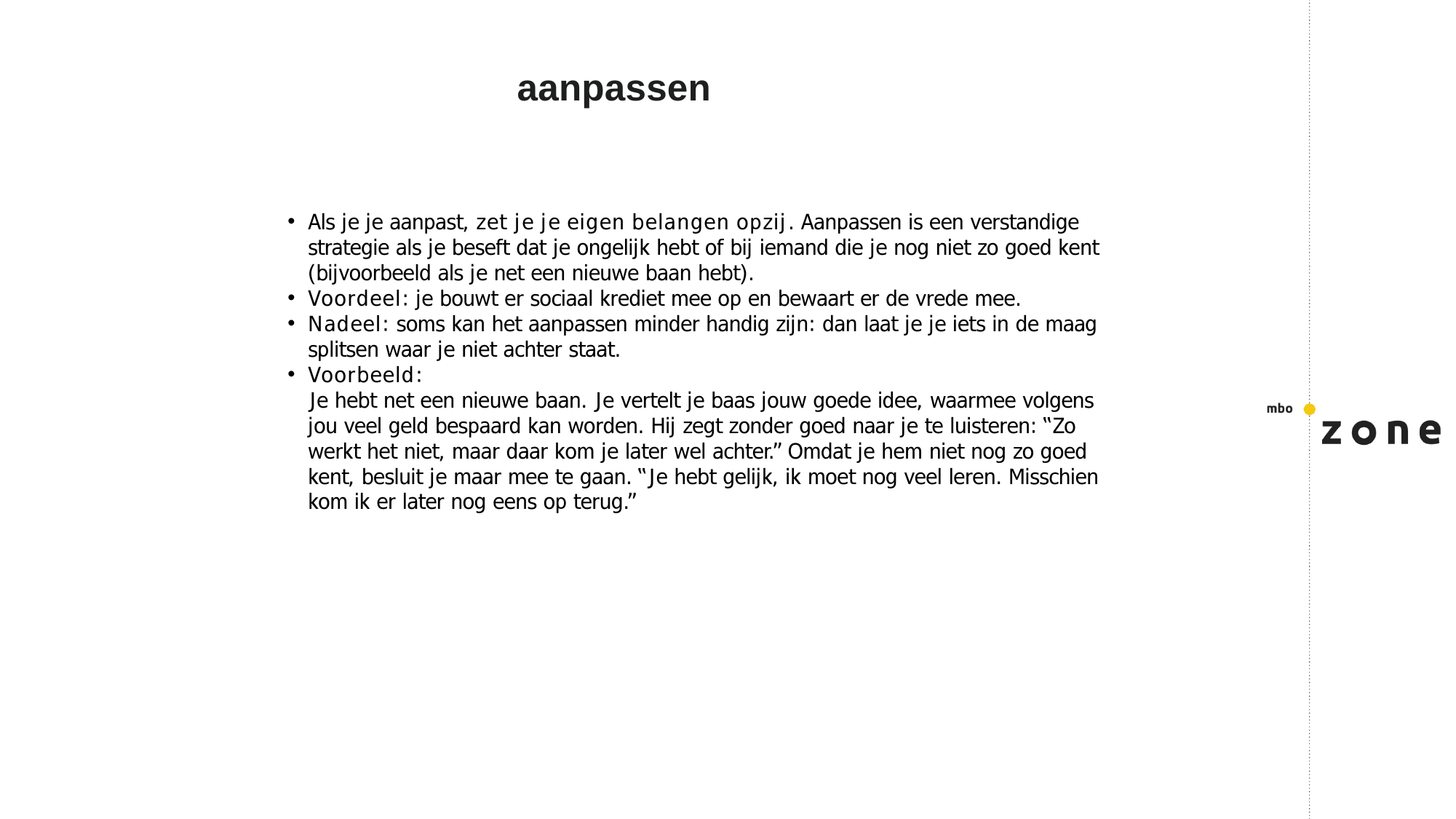

# aanpassen
Als je je aanpast, zet je je eigen belangen opzij. Aanpassen is een verstandige strategie als je beseft dat je ongelijk hebt of bij iemand die je nog niet zo goed kent (bijvoorbeeld als je net een nieuwe baan hebt).
Voordeel: je bouwt er sociaal krediet mee op en bewaart er de vrede mee.
Nadeel: soms kan het aanpassen minder handig zijn: dan laat je je iets in de maag splitsen waar je niet achter staat.
Voorbeeld:
Je hebt net een nieuwe baan. Je vertelt je baas jouw goede idee, waarmee volgens jou veel geld bespaard kan worden. Hij zegt zonder goed naar je te luisteren: “Zo werkt het niet, maar daar kom je later wel achter.” Omdat je hem niet nog zo goed kent, besluit je maar mee te gaan. “Je hebt gelijk, ik moet nog veel leren. Misschien kom ik er later nog eens op terug.”